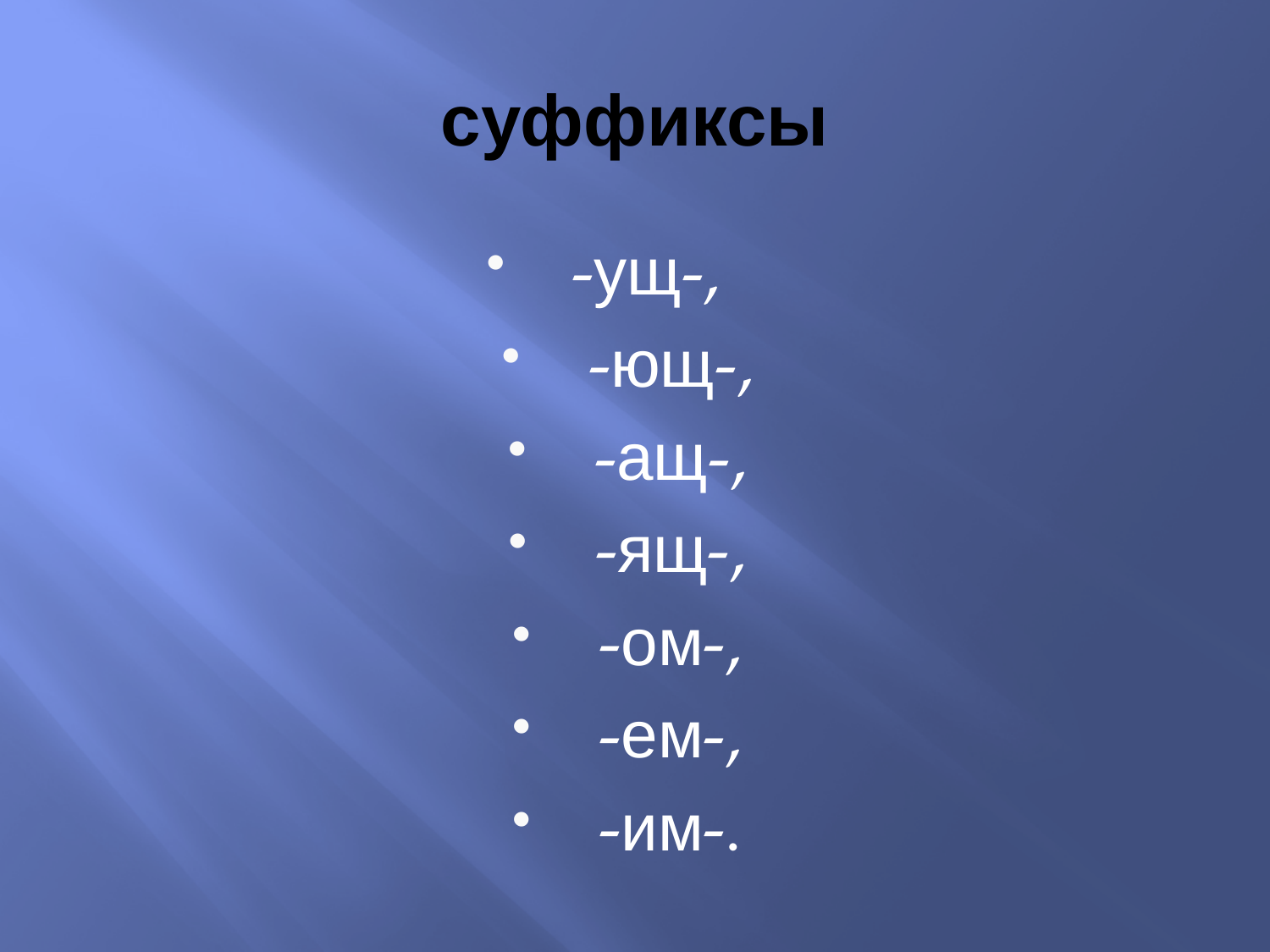

# суффиксы
-ущ-,
-ющ-,
-ащ-,
-ящ-,
-ом-,
-ем-,
-им-.